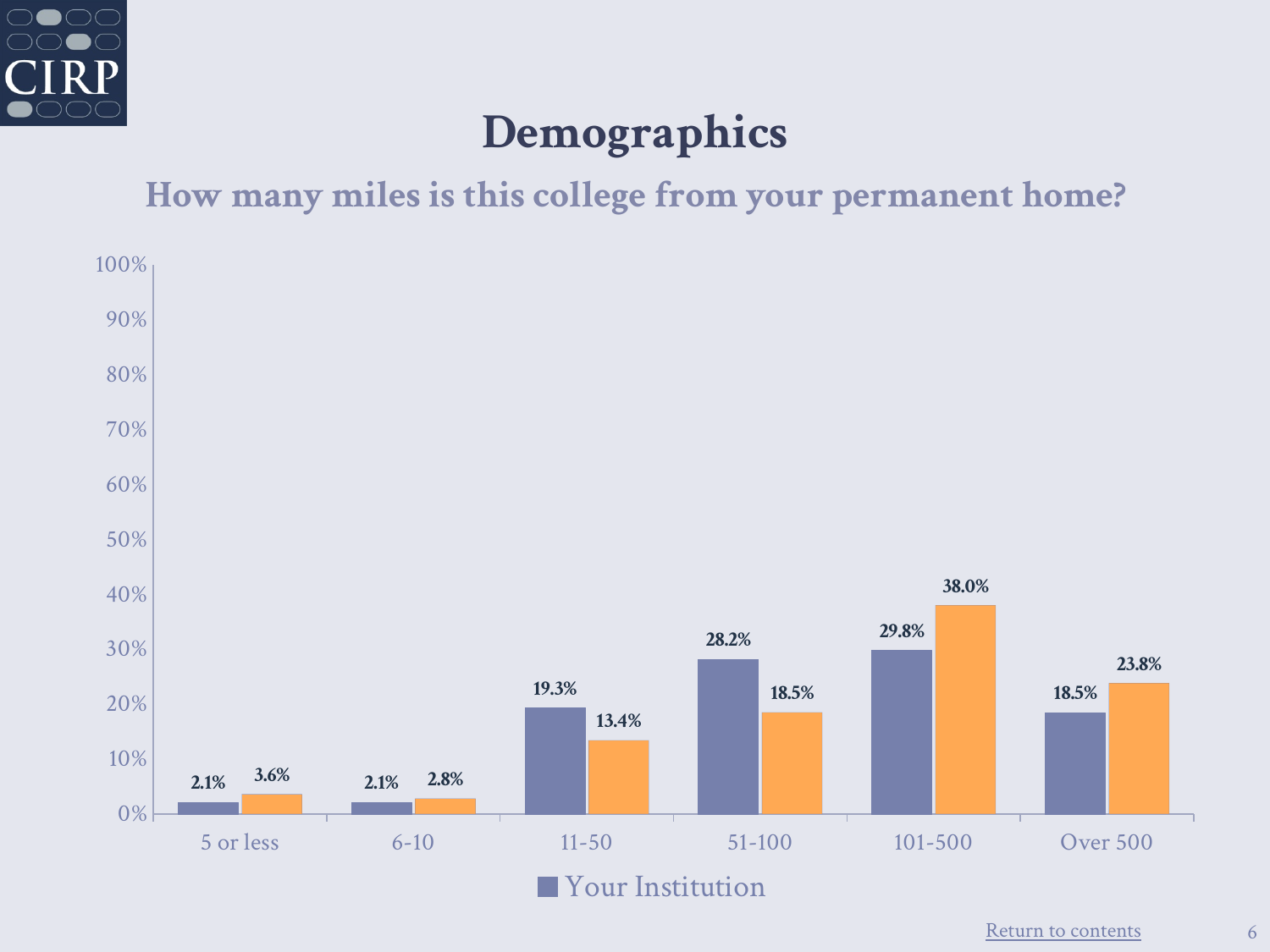

# Demographics How many miles is this college from your permanent home?

### Chart: Sex

| Category |
|---|

### Chart

| Category | Your Institution | Comparison Group |
|---|---|---|
| 5 or less | 0.021 | 0.036 |
| 6-10 | 0.021 | 0.028 |
| 11-50 | 0.193 | 0.134 |
| 51-100 | 0.282 | 0.185 |
| 101-500 | 0.298 | 0.38 |
| Over 500 | 0.185 | 0.238 |
6